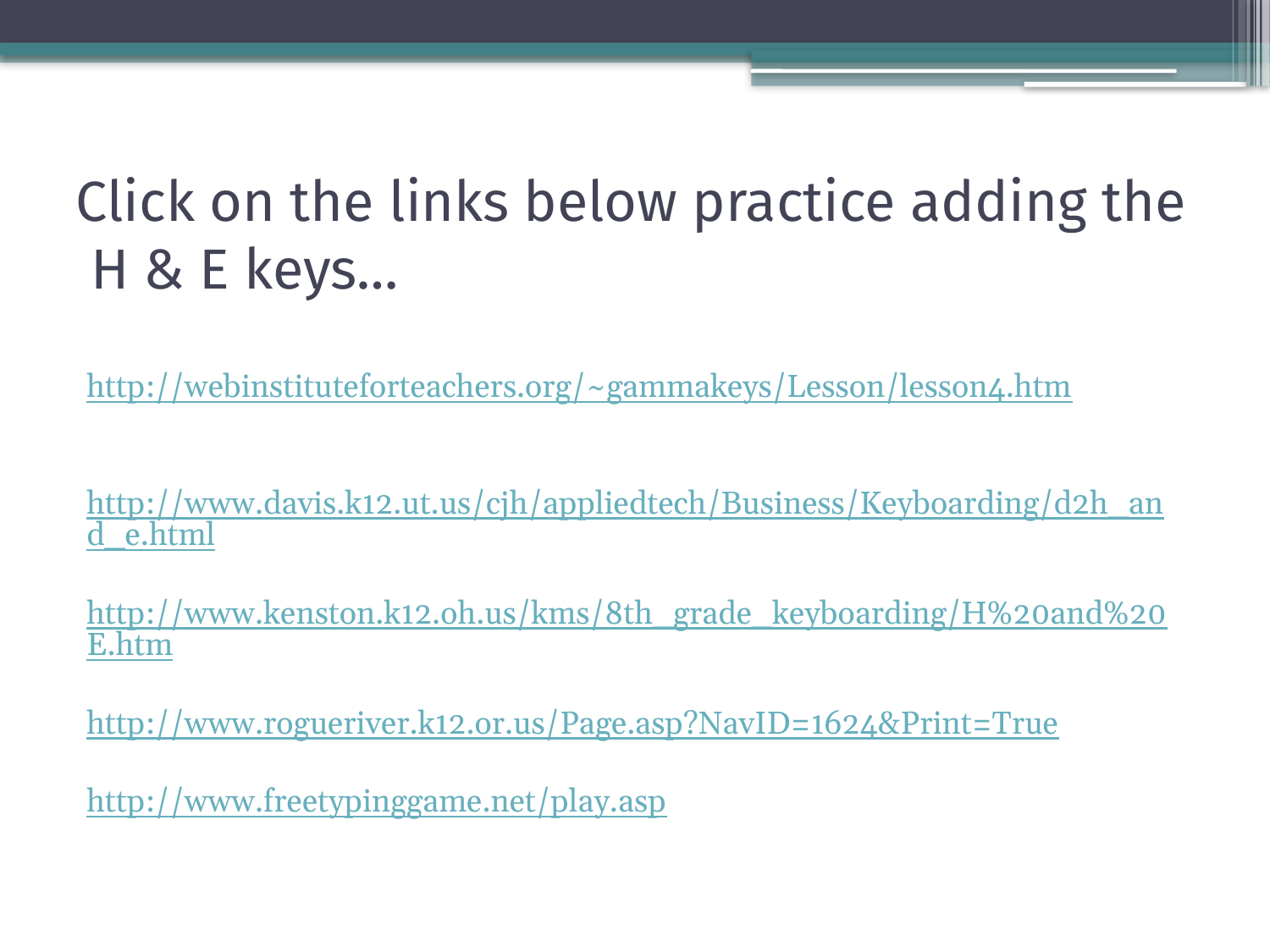

# Click on the links below practice adding the  H & E keys…
http://webinstituteforteachers.org/~gammakeys/Lesson/lesson4.htm

http://www.davis.k12.ut.us/cjh/appliedtech/Business/Keyboarding/d2h_and_e.html

http://www.kenston.k12.oh.us/kms/8th_grade_keyboarding/H%20and%20E.htm

http://www.rogueriver.k12.or.us/Page.asp?NavID=1624&Print=True

http://www.freetypinggame.net/play.asp